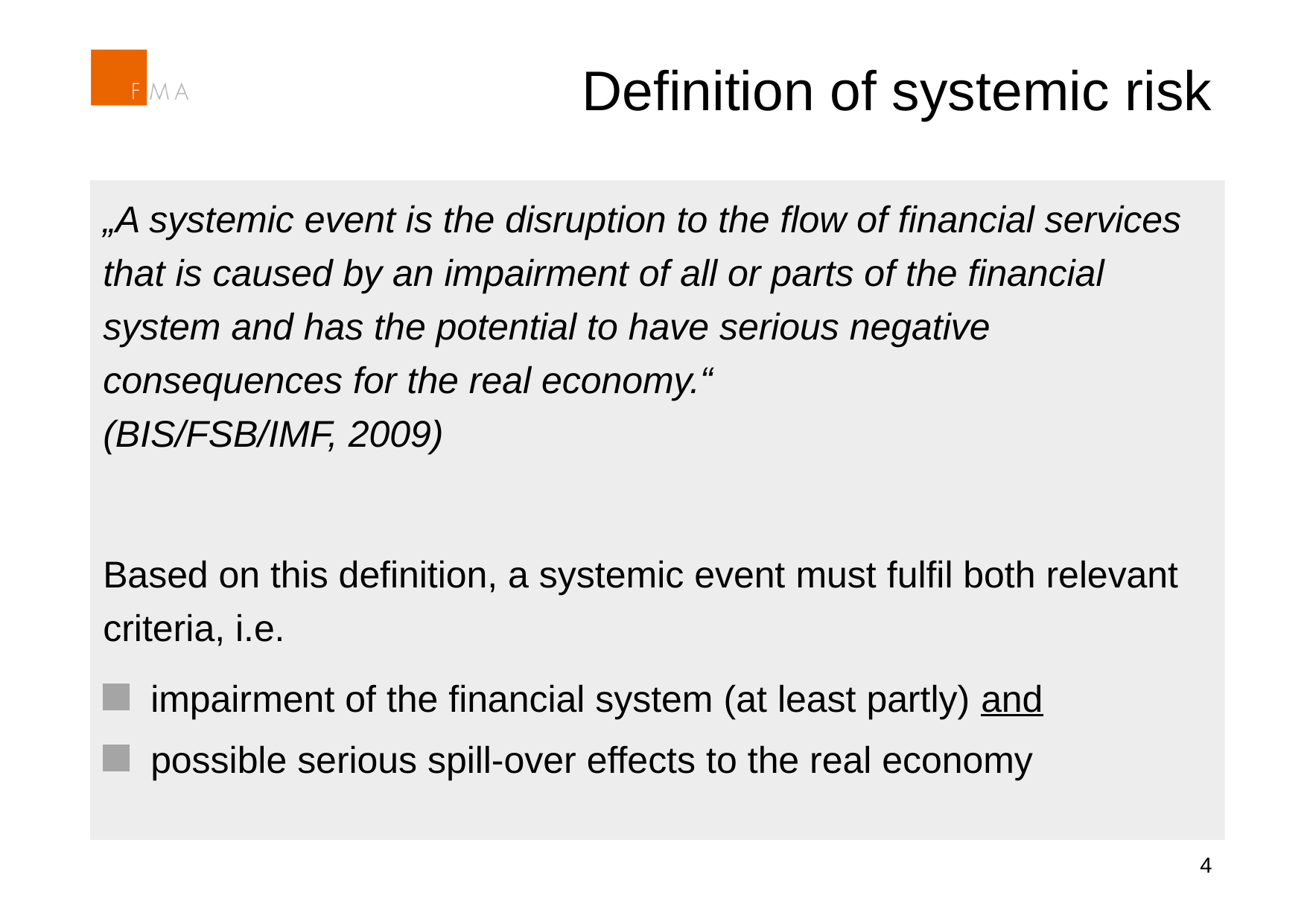

# Definition of systemic risk
„A systemic event is the disruption to the flow of financial services that is caused by an impairment of all or parts of the financial system and has the potential to have serious negative consequences for the real economy.“                          (BIS/FSB/IMF, 2009)

Based on this definition, a systemic event must fulfil both relevant criteria, i.e.
impairment of the financial system (at least partly) and
possible serious spill-over effects to the real economy

4